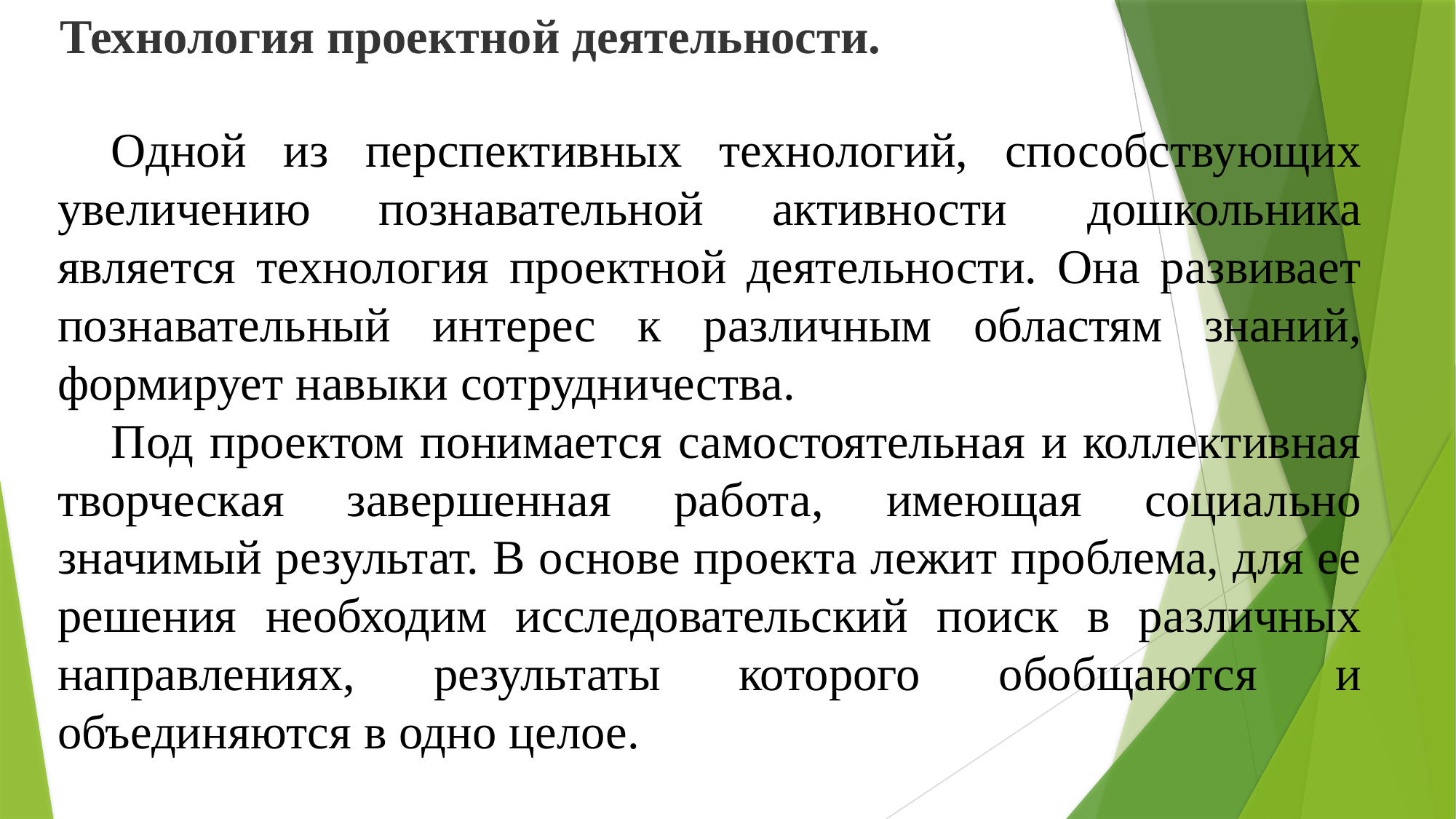

Технология проектной деятельности.
Одной из перспективных технологий, способствующих увеличению познавательной активности  дошкольника является технология проектной деятельности. Она развивает познавательный интерес к различным областям знаний, формирует навыки сотрудничества.
Под проектом понимается самостоятельная и коллективная творческая завершенная работа, имеющая социально значимый результат. В основе проекта лежит проблема, для ее решения необходим исследовательский поиск в различных направлениях, результаты которого обобщаются и объединяются в одно целое.